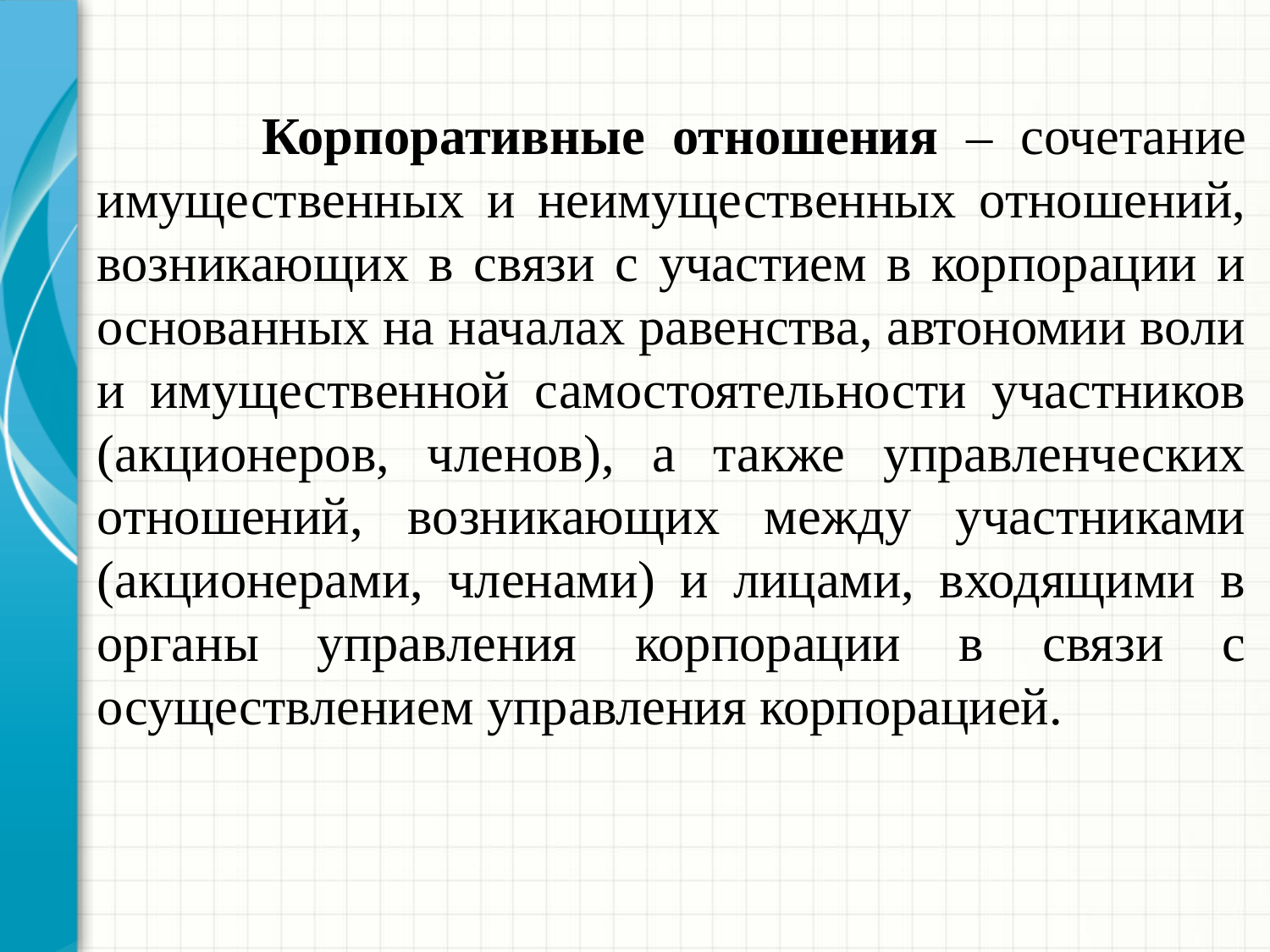

Корпоративные отношения – сочетание имущественных и неимущественных отношений, возникающих в связи с участием в корпорации и основанных на началах равенства, автономии воли и имущественной самостоятельности участников (акционеров, членов), а также управленческих отношений, возникающих между участниками (акционерами, членами) и лицами, входящими в органы управления корпорации в связи с осуществлением управления корпорацией.